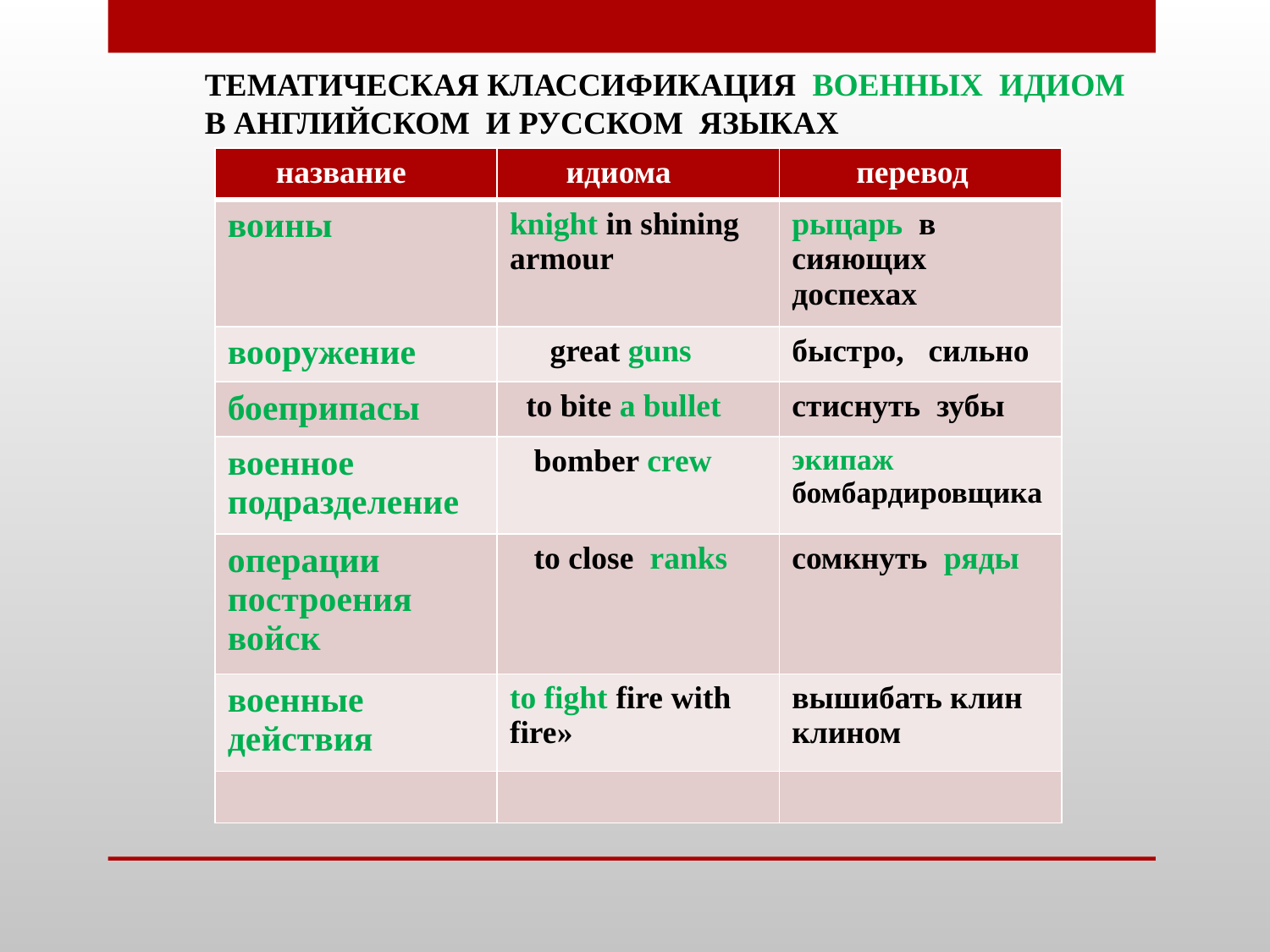

ТЕМАТИЧЕСКАЯ КЛАССИФИКАЦИЯ  ВОЕННЫХ  ИДИОМ
В АНГЛИЙСКОМ  И РУССКОМ  ЯЗЫКАХ
| название | идиома | перевод |
| --- | --- | --- |
| воины | knight in shining armour | рыцарь в сияющих доспехах |
| вооружение | great guns | быстро, сильно |
| боеприпасы | to bite a bullet | стиснуть зубы |
| военное подразделение | bomber crew | экипаж бомбардировщика |
| операции построения войск | to close ranks | сомкнуть ряды |
| военные действия | to fight fire with fire» | вышибать клин клином |
|  |  |  |